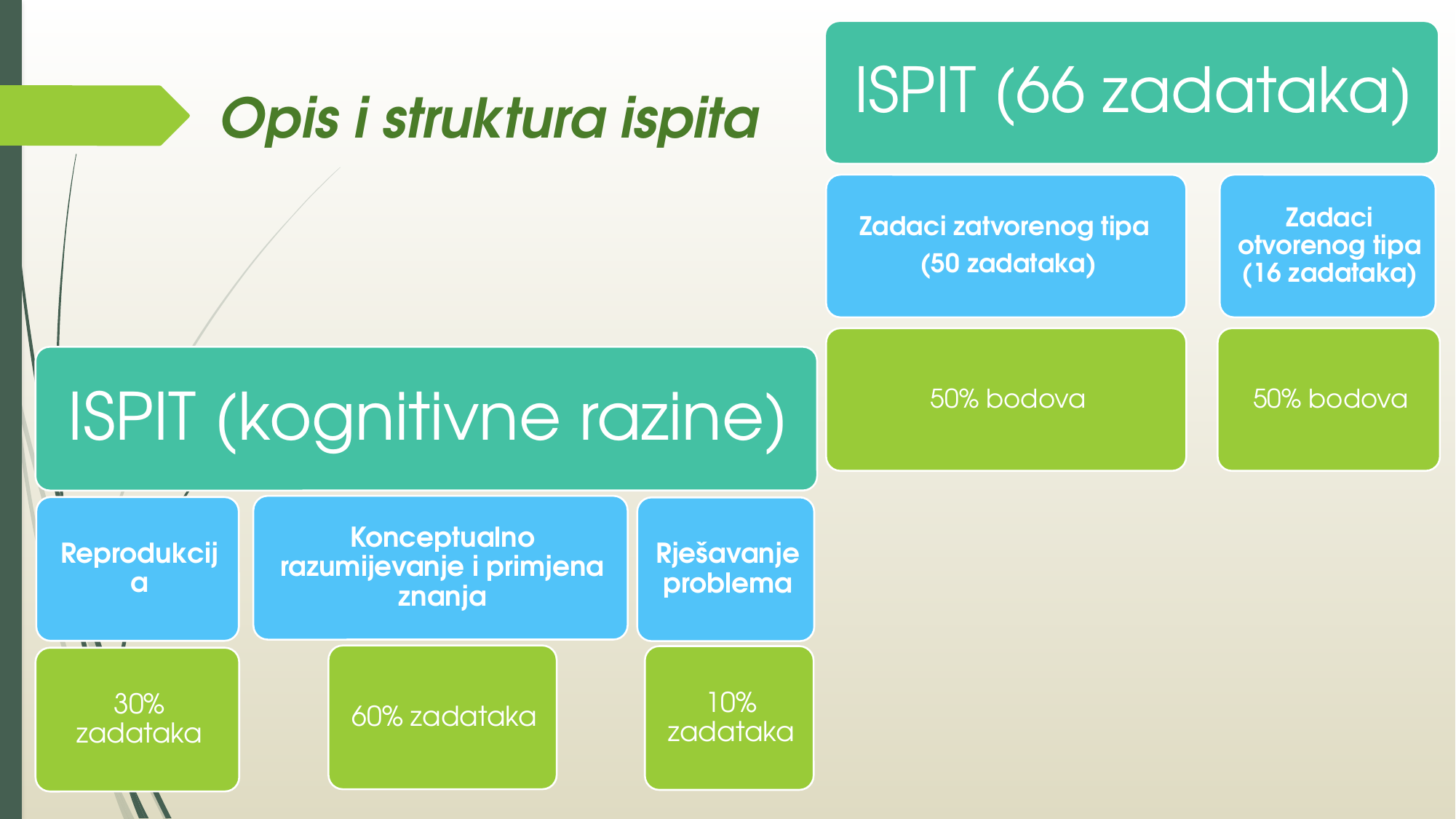

ISPIT (66 zadataka)
Zadaci zatvorenog tipa
(50 zadataka)
50% bodova
Zadaci otvorenog tipa (16 zadataka)
50% bodova
Opis i struktura ispita
ISPIT (kognitivne razine)
Reprodukcija
30% zadataka
Konceptualno razumijevanje i primjena znanja
60% zadataka
10% zadataka
Rješavanje problema